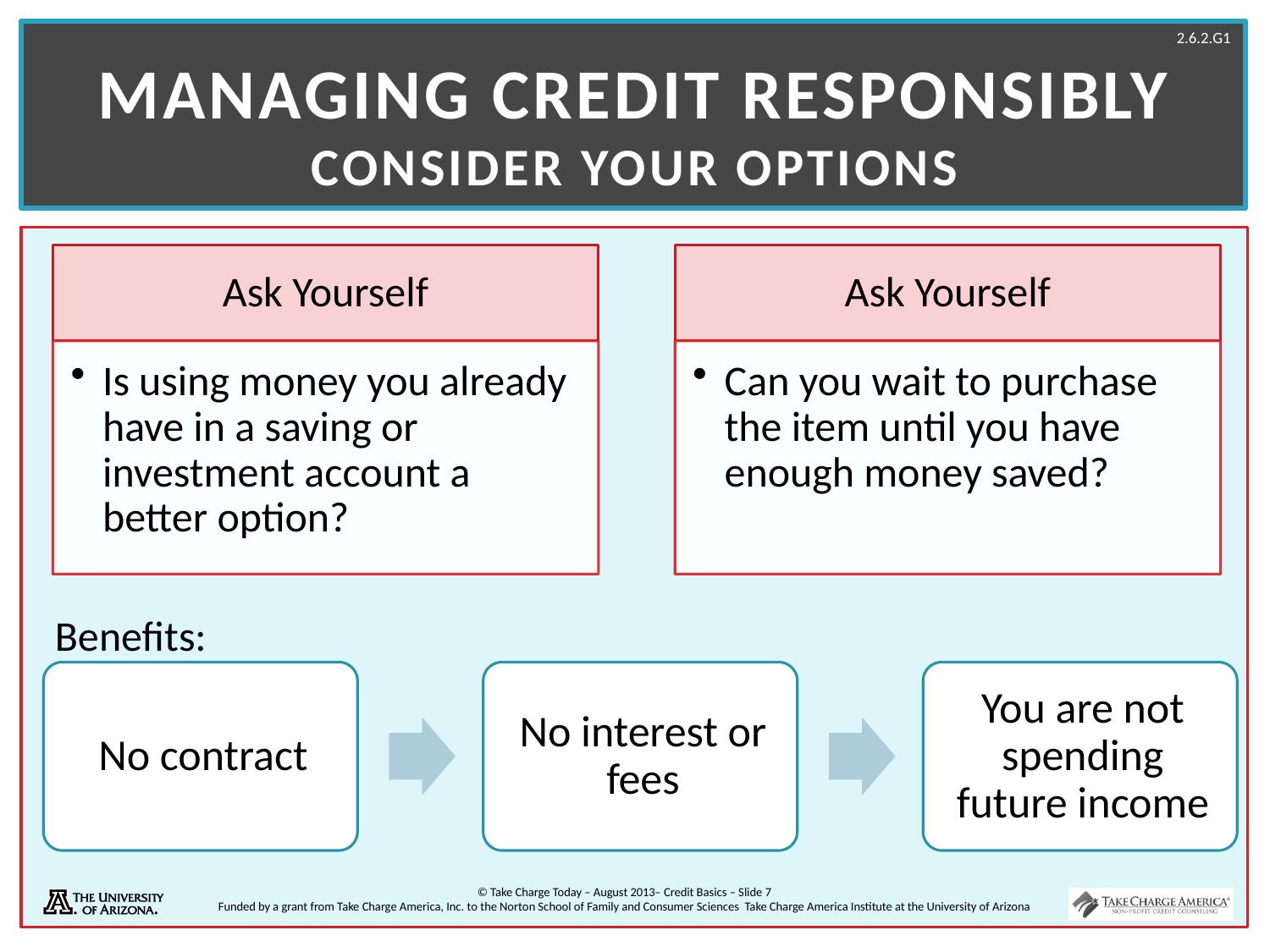

# Managing Credit Responsibly Consider Your Options
Ask Yourself
Is using money you already have in a saving or investment account a better option?
Ask Yourself
Can you wait to purchase the item until you have enough money saved?
Benefits:
No contract

No interest or fees

You are not spending future income